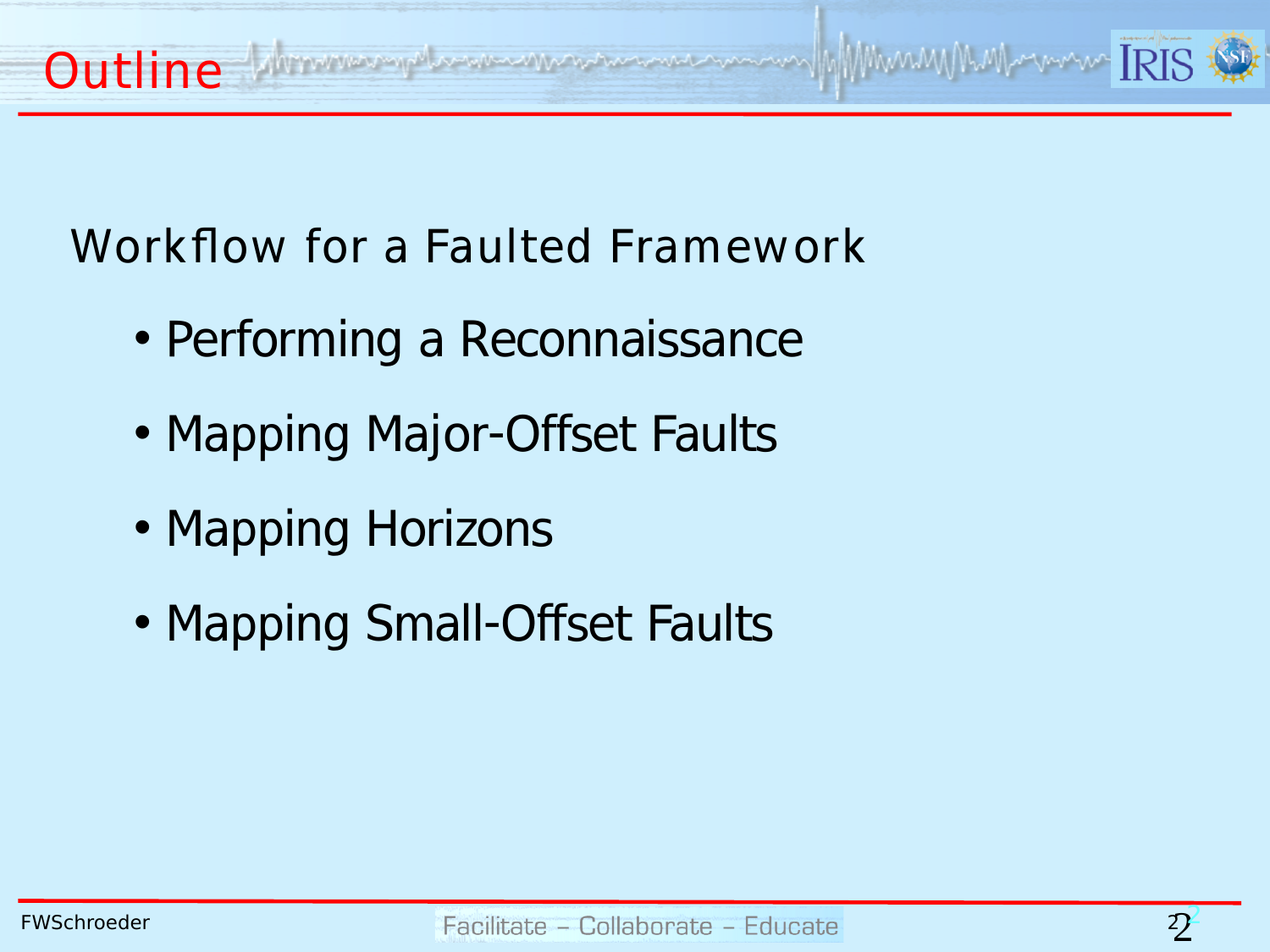

# Outline
Workflow for a Faulted Framework
Performing a Reconnaissance
Mapping Major-Offset Faults
Mapping Horizons
Mapping Small-Offset Faults
2
2